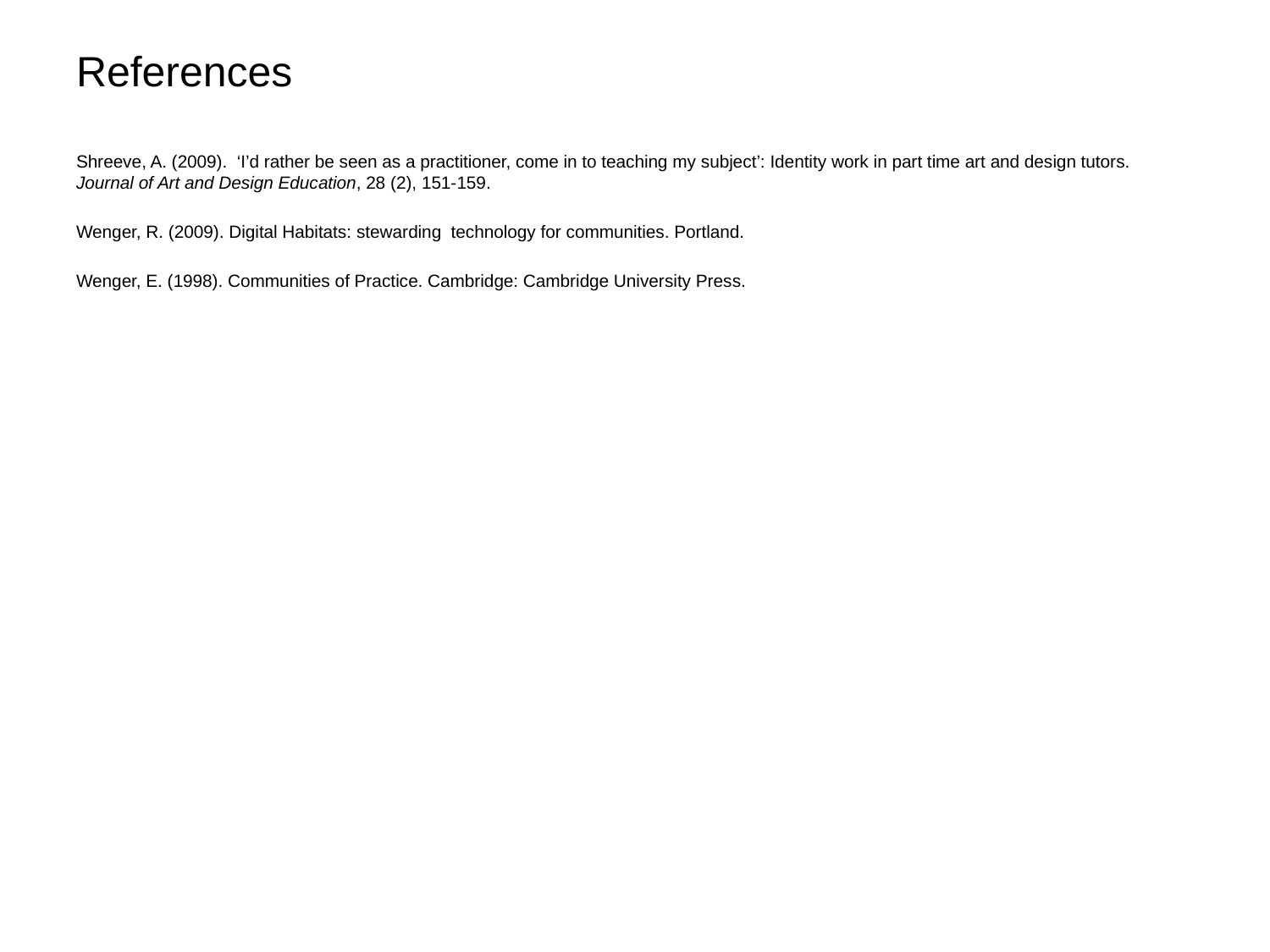

# References

Shreeve, A. (2009).  ‘I’d rather be seen as a practitioner, come in to teaching my subject’: Identity work in part time art and design tutors.  Journal of Art and Design Education, 28 (2), 151-159.

Wenger, R. (2009). Digital Habitats: stewarding  technology for communities. Portland.

Wenger, E. (1998). Communities of Practice. Cambridge: Cambridge University Press.